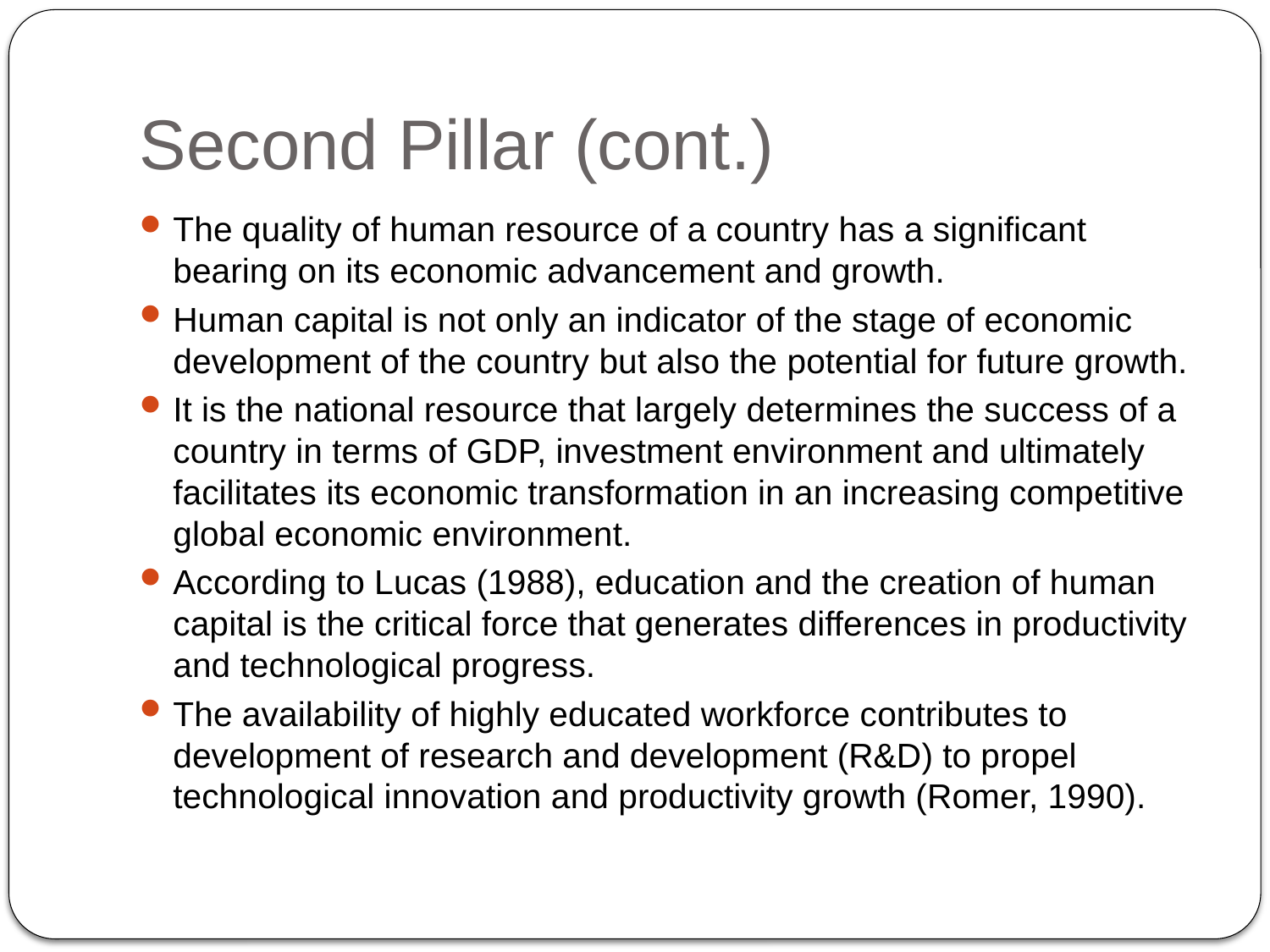

# Second Pillar (cont.)
The quality of human resource of a country has a significant bearing on its economic advancement and growth.
Human capital is not only an indicator of the stage of economic development of the country but also the potential for future growth.
It is the national resource that largely determines the success of a country in terms of GDP, investment environment and ultimately facilitates its economic transformation in an increasing competitive global economic environment.
According to Lucas (1988), education and the creation of human capital is the critical force that generates differences in productivity and technological progress.
The availability of highly educated workforce contributes to development of research and development (R&D) to propel technological innovation and productivity growth (Romer, 1990).